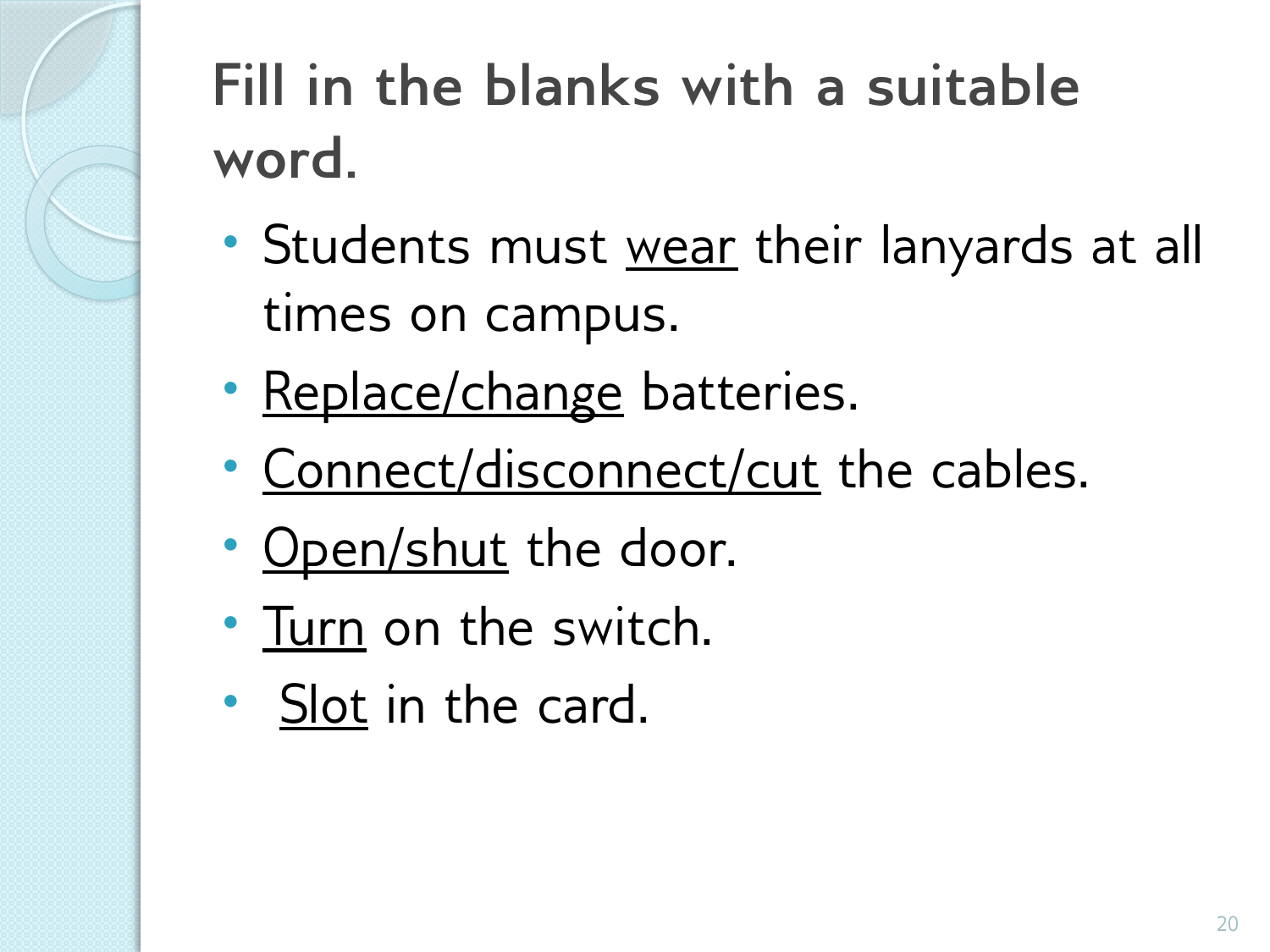

# Fill in the blanks with a suitable word.
Students must wear their lanyards at all times on campus.
Replace/change batteries.
Connect/disconnect/cut the cables.
Open/shut the door.
Turn on the switch.
 Slot in the card.

20